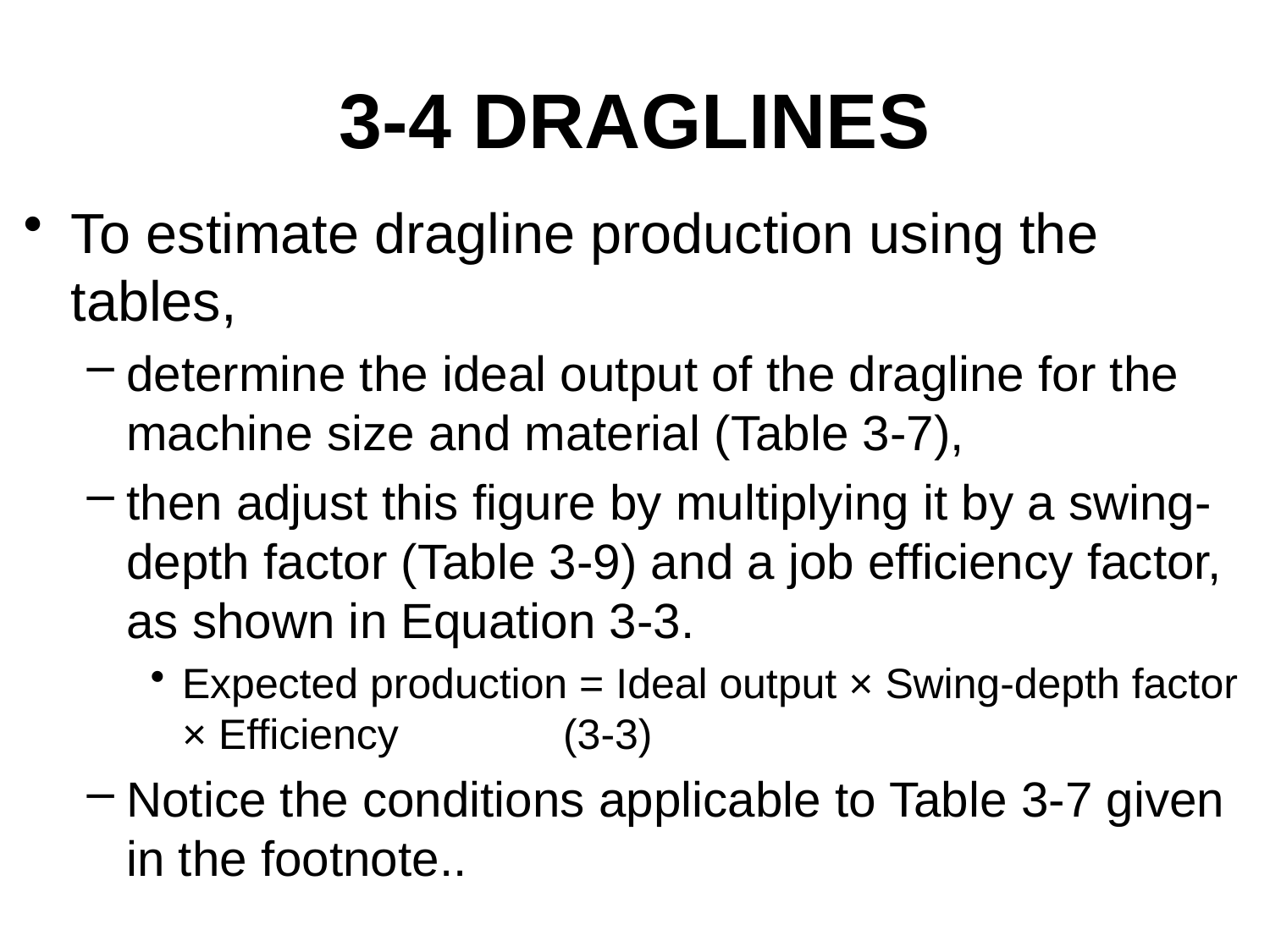

# 3-4 DRAGLINES
To estimate dragline production using the tables,
determine the ideal output of the dragline for the machine size and material (Table 3-7),
then adjust this figure by multiplying it by a swing-depth factor (Table 3-9) and a job efficiency factor, as shown in Equation 3-3.
Expected production = Ideal output × Swing-depth factor × Efficiency 		(3-3)
Notice the conditions applicable to Table 3-7 given in the footnote..